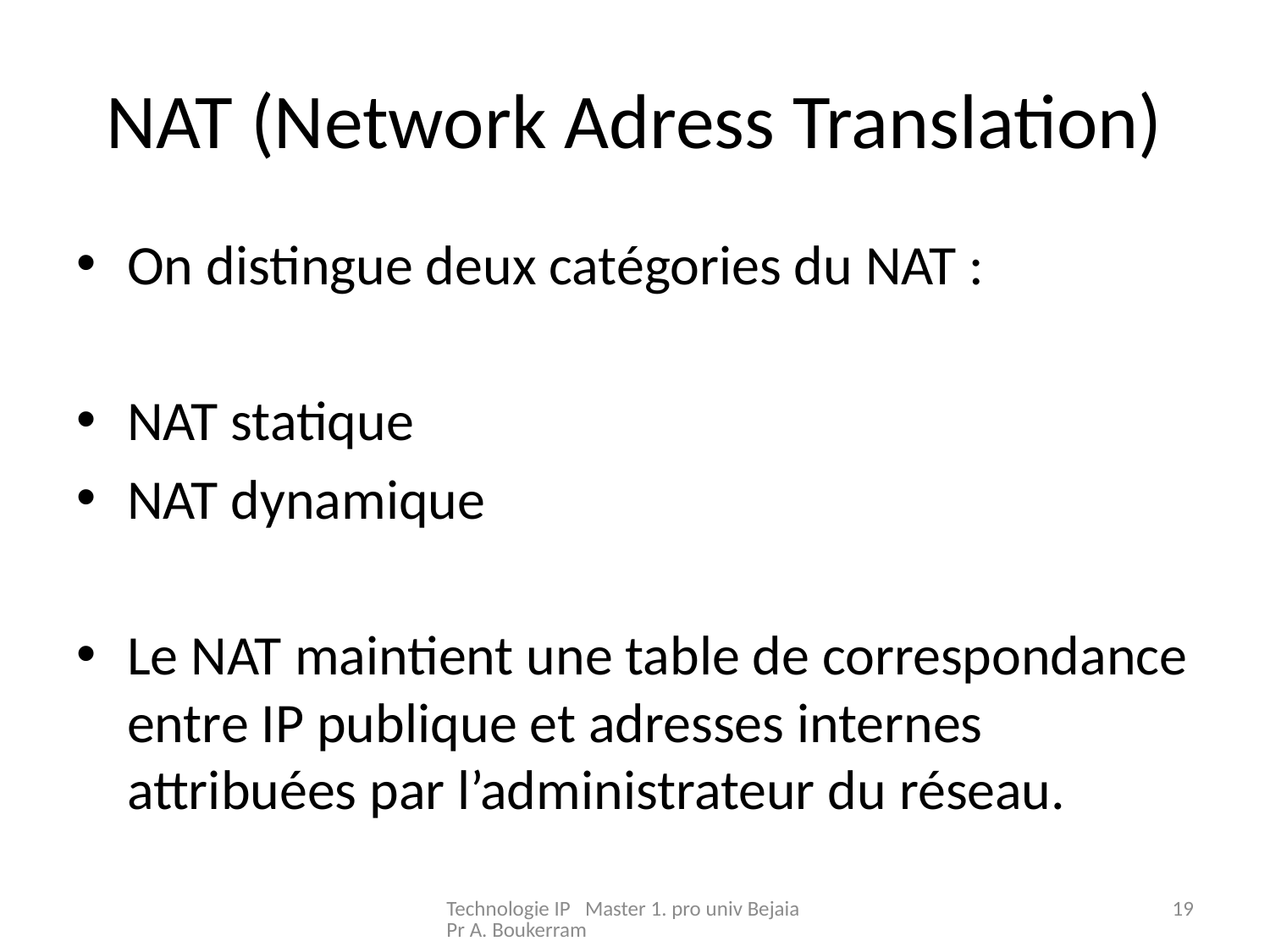

# NAT (Network Adress Translation)
On distingue deux catégories du NAT :

NAT statique
NAT dynamique

Le NAT maintient une table de correspondance entre IP publique et adresses internes attribuées par l’administrateur du réseau.
Technologie IP   Master 1. pro univ Bejaia   Pr A. Boukerram
19